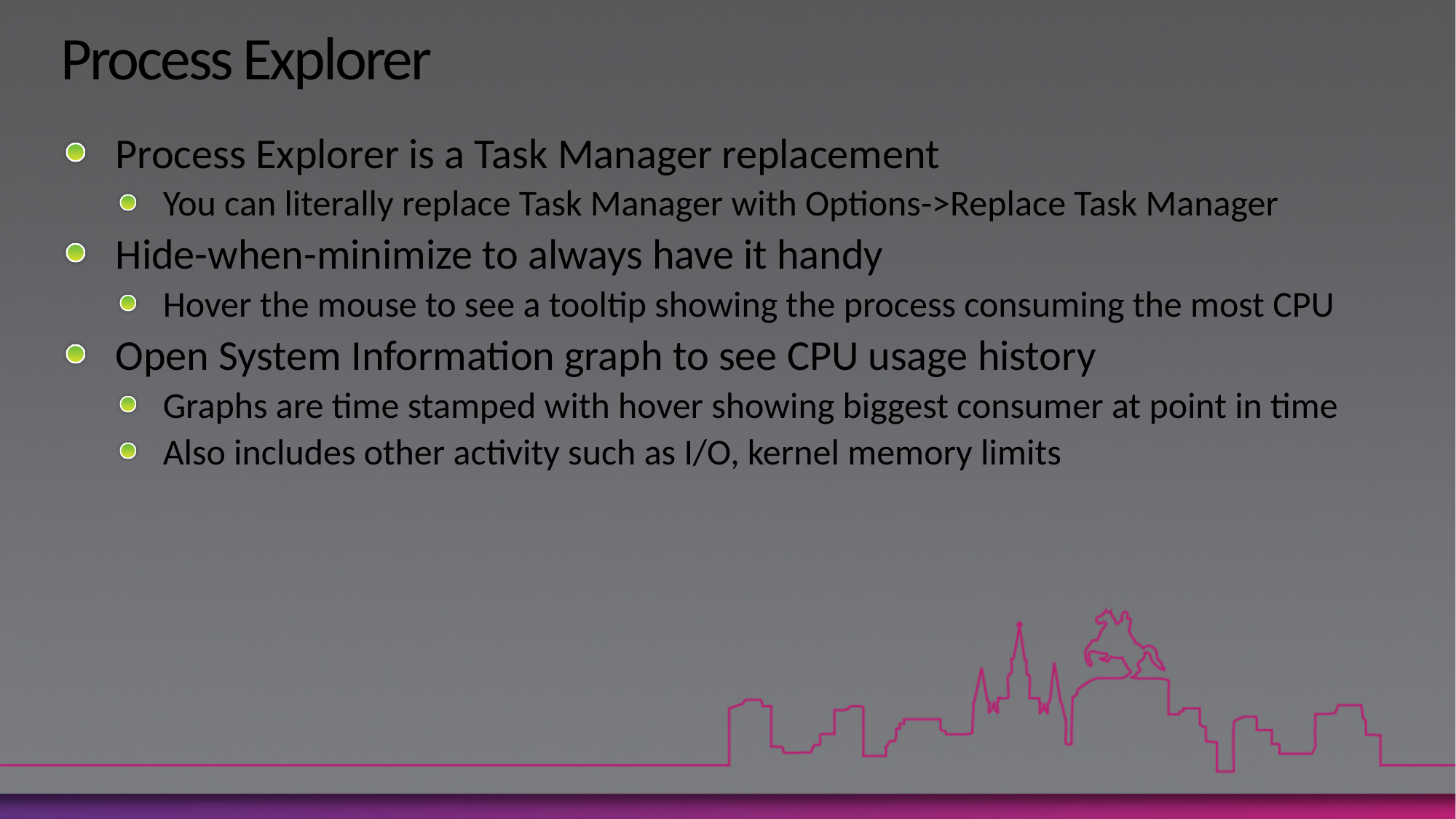

# Process Explorer
Process Explorer is a Task Manager replacement
You can literally replace Task Manager with Options->Replace Task Manager
Hide-when-minimize to always have it handy
Hover the mouse to see a tooltip showing the process consuming the most CPU
Open System Information graph to see CPU usage history
Graphs are time stamped with hover showing biggest consumer at point in time
Also includes other activity such as I/O, kernel memory limits